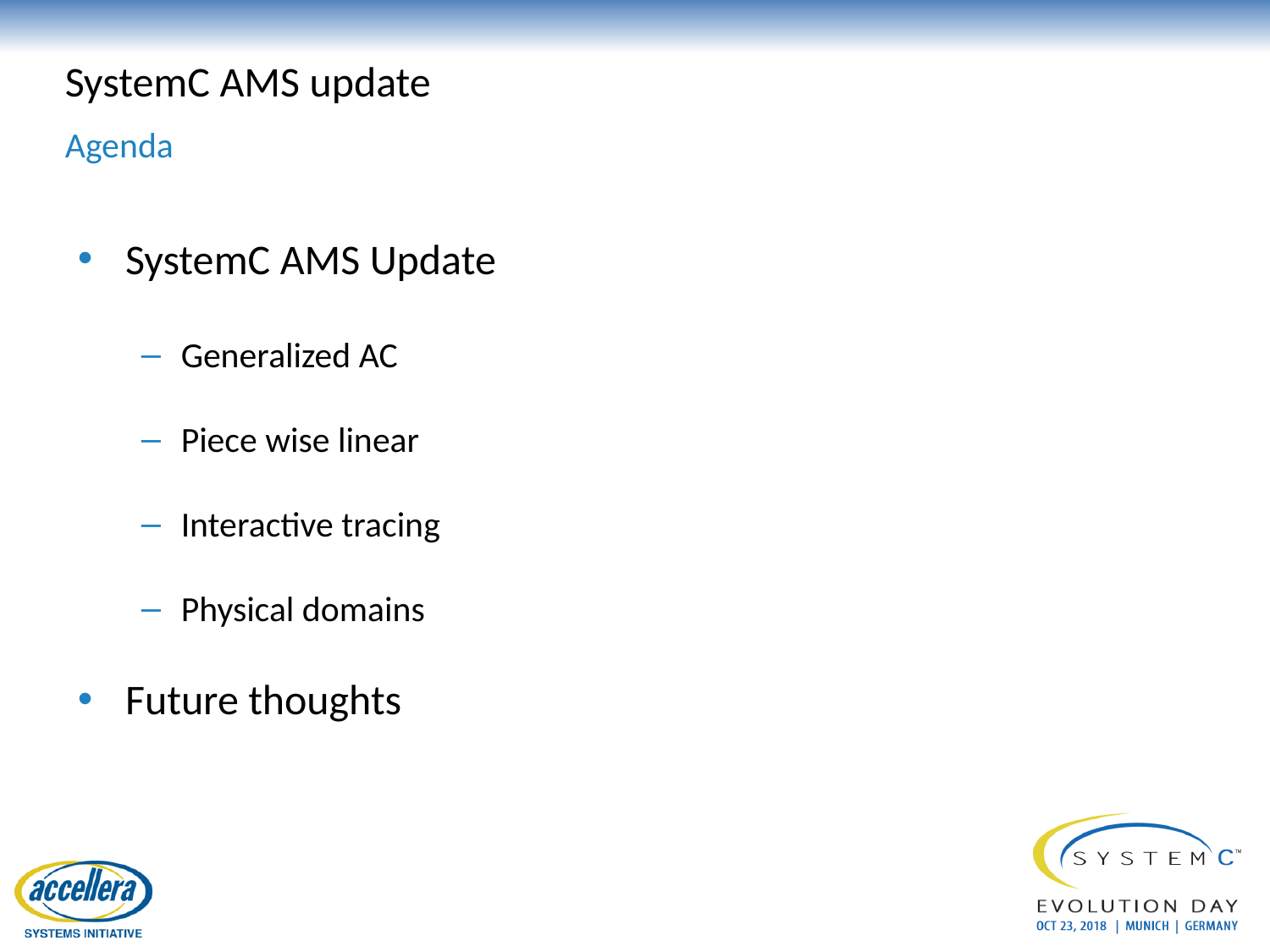

# SystemC AMS update
Agenda
SystemC AMS Update
Generalized AC
Piece wise linear
Interactive tracing
Physical domains
Future thoughts